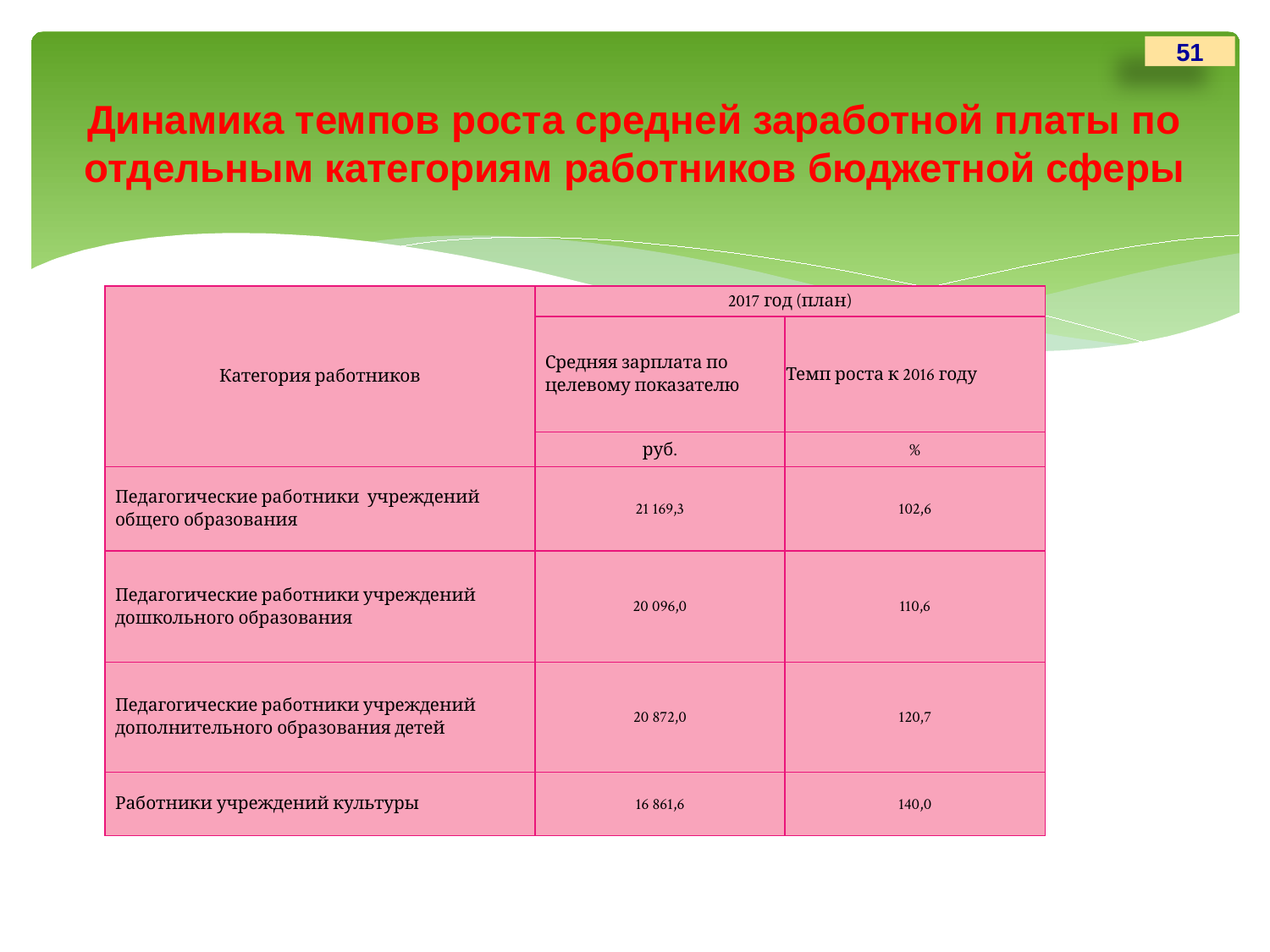

51
# Динамика темпов роста средней заработной платы по отдельным категориям работников бюджетной сферы
| Категория работников | 2017 год (план) |  |
| --- | --- | --- |
|  | Средняя зарплата по целевому показателю | Темп роста к 2016 году |
|  | руб. | % |
| Педагогические работники учреждений общего образования | 21 169,3 | 102,6 |
| Педагогические работники учреждений дошкольного образования | 20 096,0 | 110,6 |
| Педагогические работники учреждений дополнительного образования детей | 20 872,0 | 120,7 |
| Работники учреждений культуры | 16 861,6 | 140,0 |